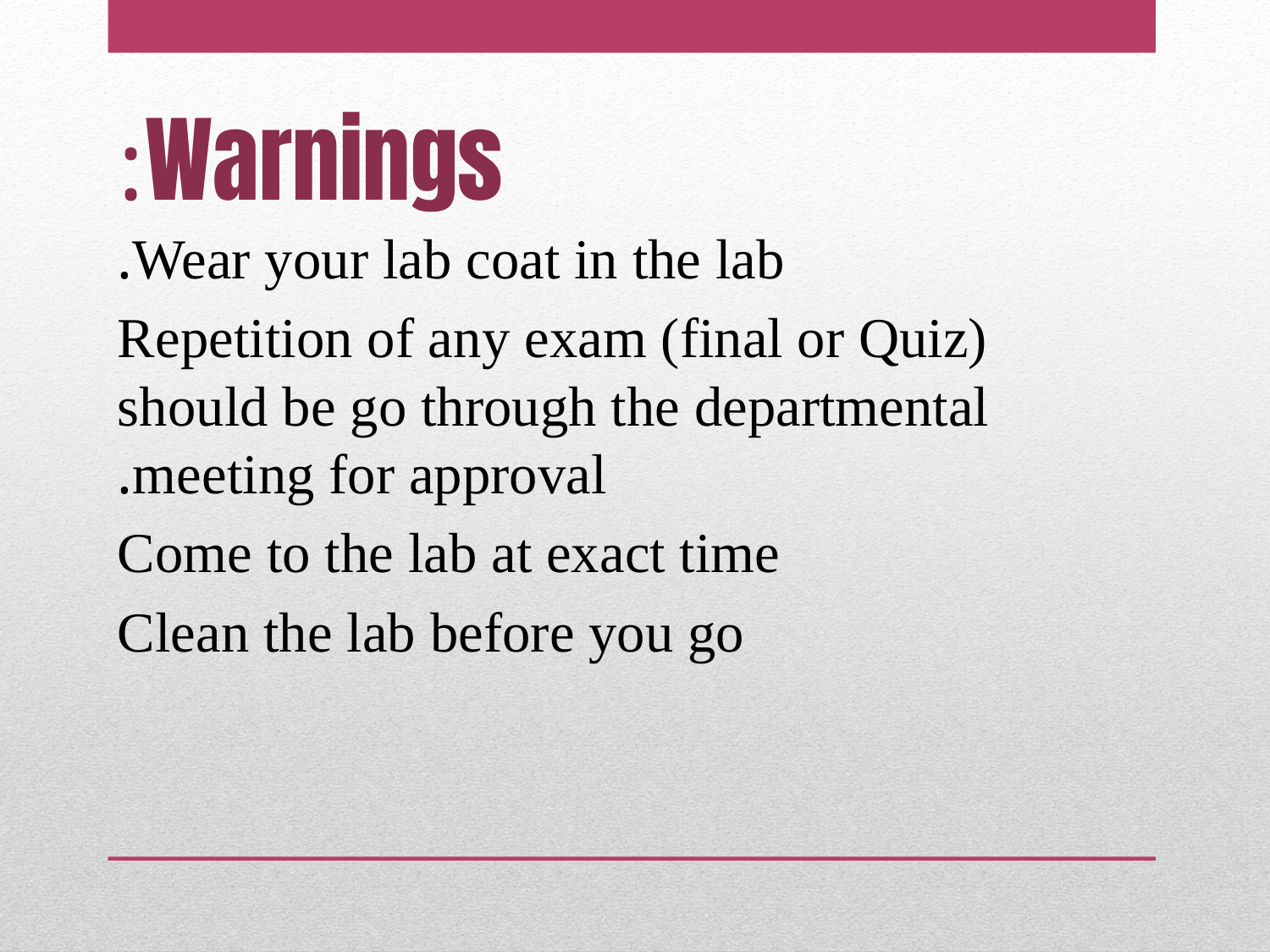

# Warnings:
Wear your lab coat in the lab.
Repetition of any exam (final or Quiz) should be go through the departmental meeting for approval.
Come to the lab at exact time
Clean the lab before you go